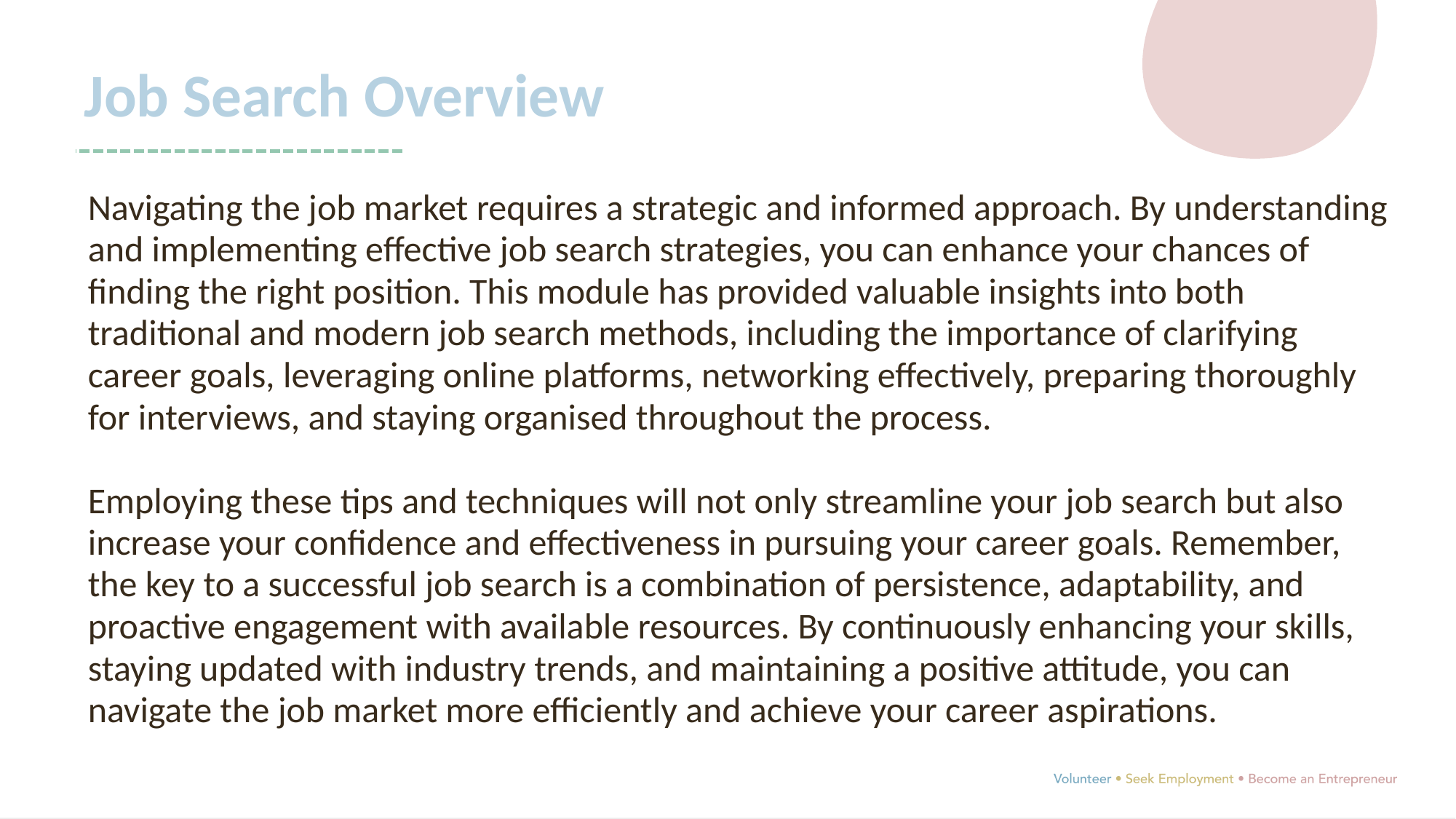

Job Search Overview

Navigating the job market requires a strategic and informed approach. By understanding and implementing effective job search strategies, you can enhance your chances of finding the right position. This module has provided valuable insights into both traditional and modern job search methods, including the importance of clarifying career goals, leveraging online platforms, networking effectively, preparing thoroughly for interviews, and staying organised throughout the process.

Employing these tips and techniques will not only streamline your job search but also increase your confidence and effectiveness in pursuing your career goals. Remember, the key to a successful job search is a combination of persistence, adaptability, and proactive engagement with available resources. By continuously enhancing your skills, staying updated with industry trends, and maintaining a positive attitude, you can navigate the job market more efficiently and achieve your career aspirations.